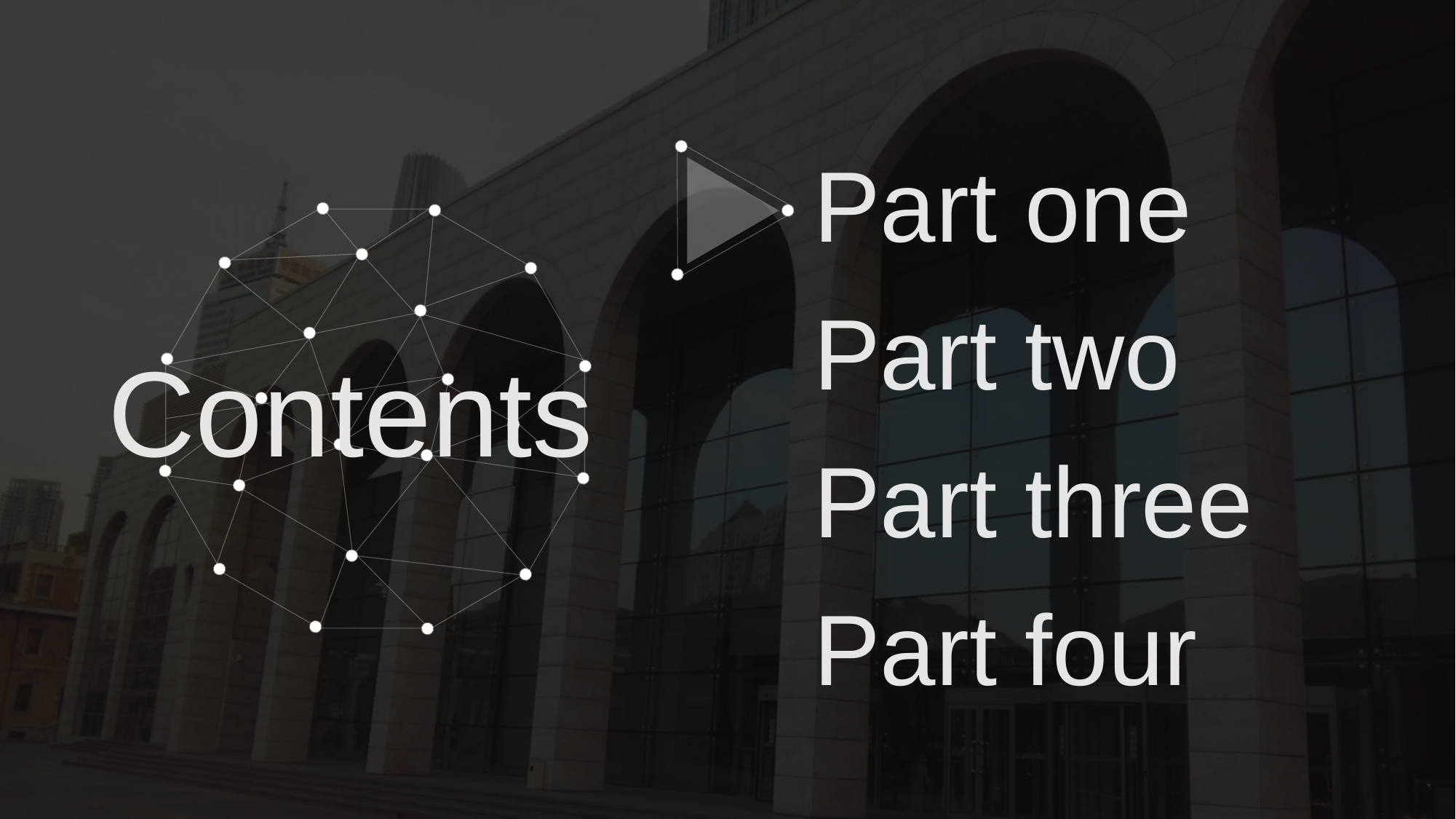

Part one

Part two
Contents
Part three
Part four